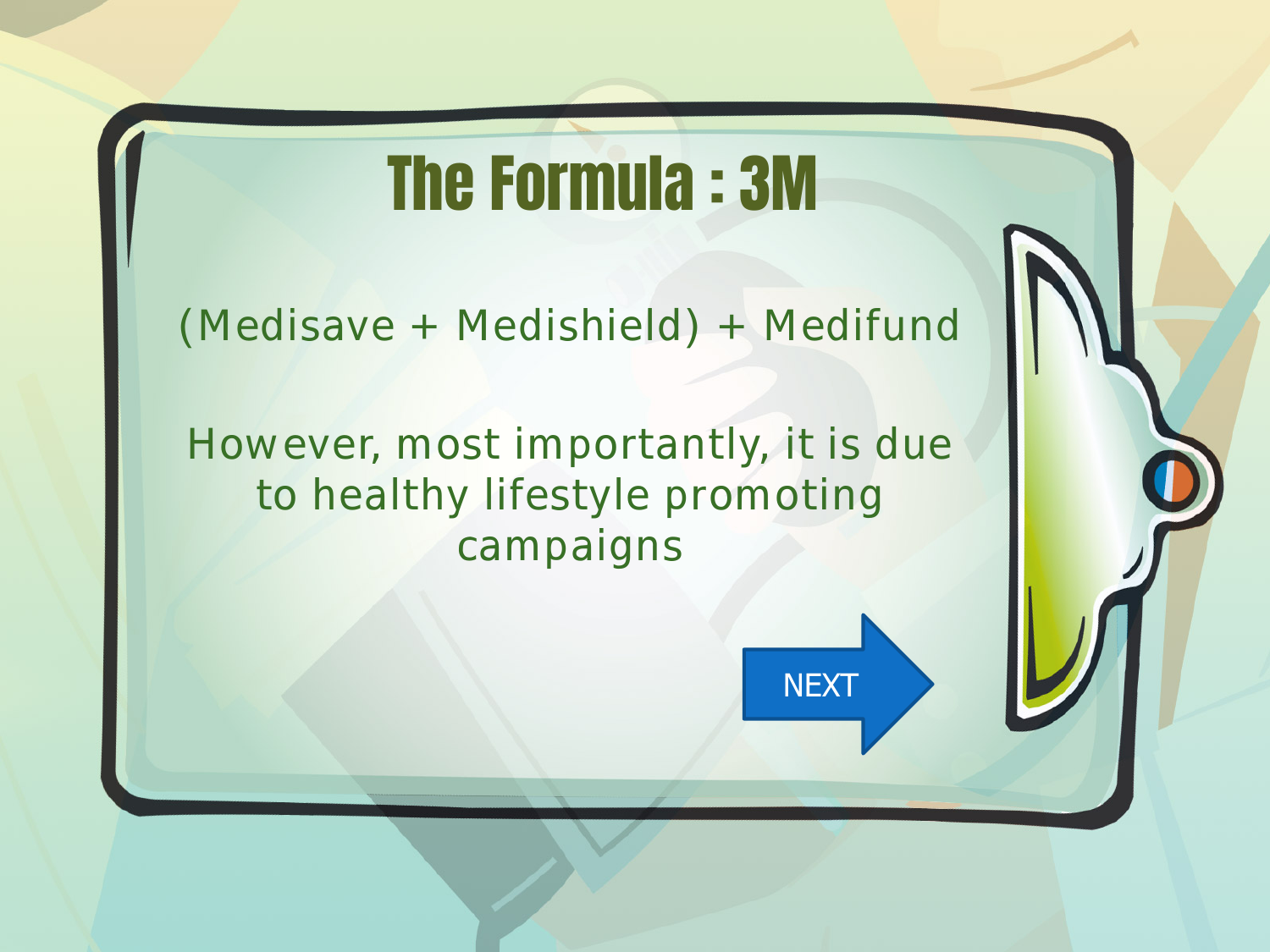

# The Formula : 3M

(Medisave + Medishield) + Medifund

However, most importantly, it is due to healthy lifestyle promoting campaigns
NEXT